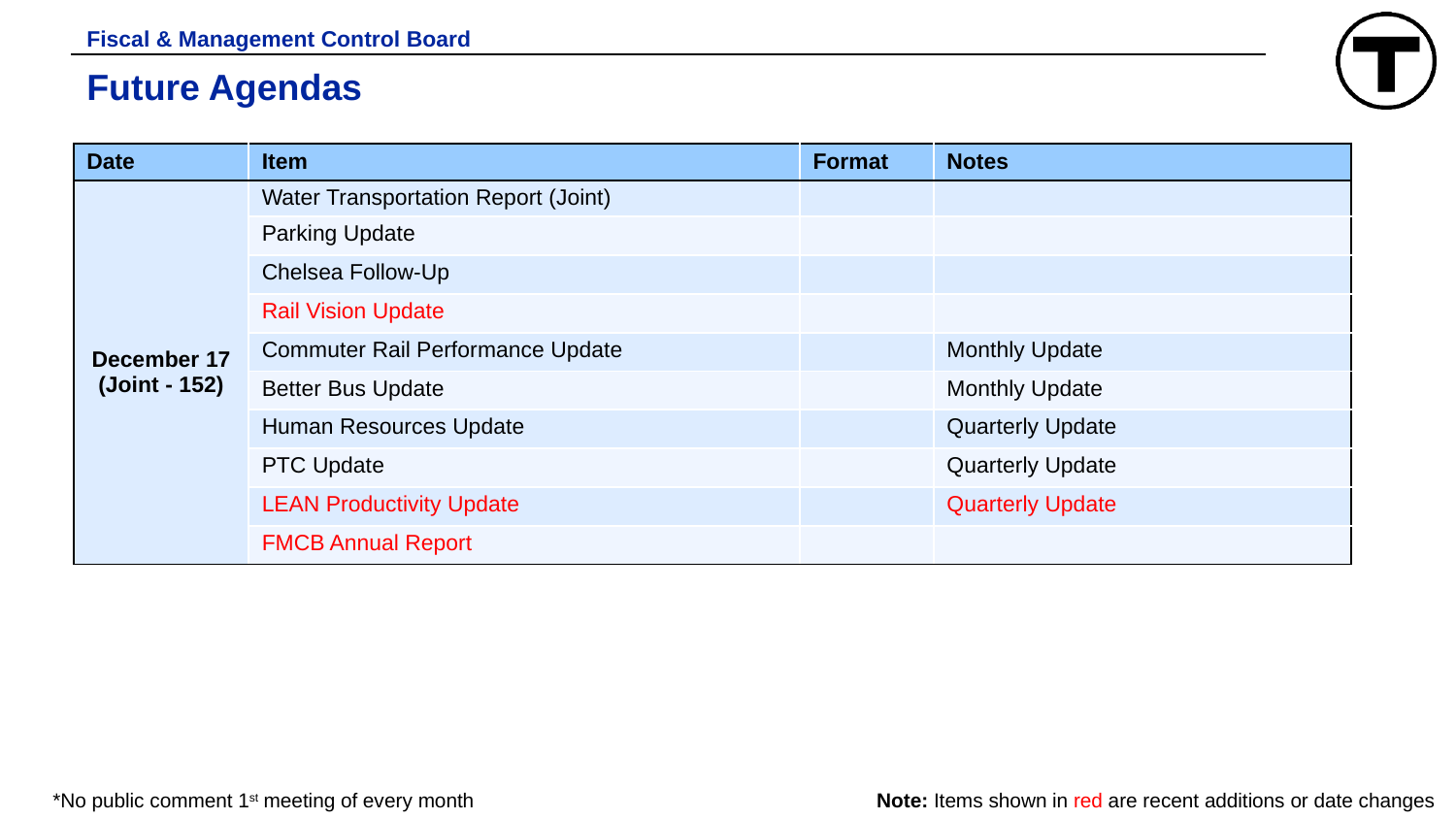

Fiscal & Management Control Board

# Future Agendas
| Date | Item | Format | Notes |
| --- | --- | --- | --- |
| December 17 (Joint - 152) | Water Transportation Report (Joint) |  |  |
|  | Parking Update |  |  |
|  | Chelsea Follow-Up |  |  |
|  | Rail Vision Update |  |  |
|  | Commuter Rail Performance Update |  | Monthly Update |
|  | Better Bus Update |  | Monthly Update |
|  | Human Resources Update |  | Quarterly Update |
|  | PTC Update |  | Quarterly Update |
|  | LEAN Productivity Update |  | Quarterly Update |
|  | FMCB Annual Report |  |  |
*No public comment 1st meeting of every month
Note: Items shown in red are recent additions or date changes